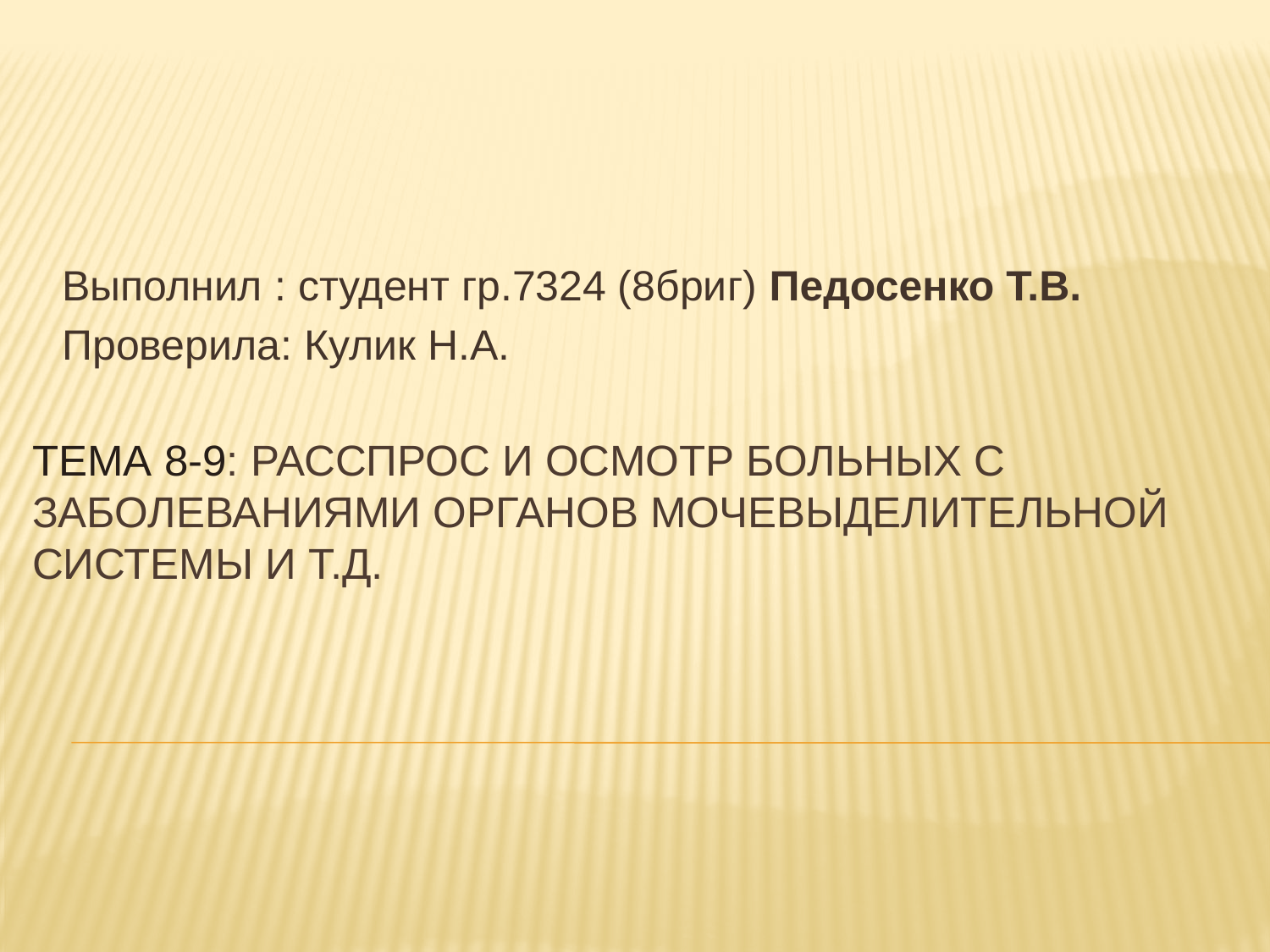

Выполнил : студент гр.7324 (8бриг) Педосенко Т.В.
Проверила: Кулик Н.А.
# Тема 8-9: Расспрос и осмотр больных с заболеваниями органов мочевыделительной системы и т.д.